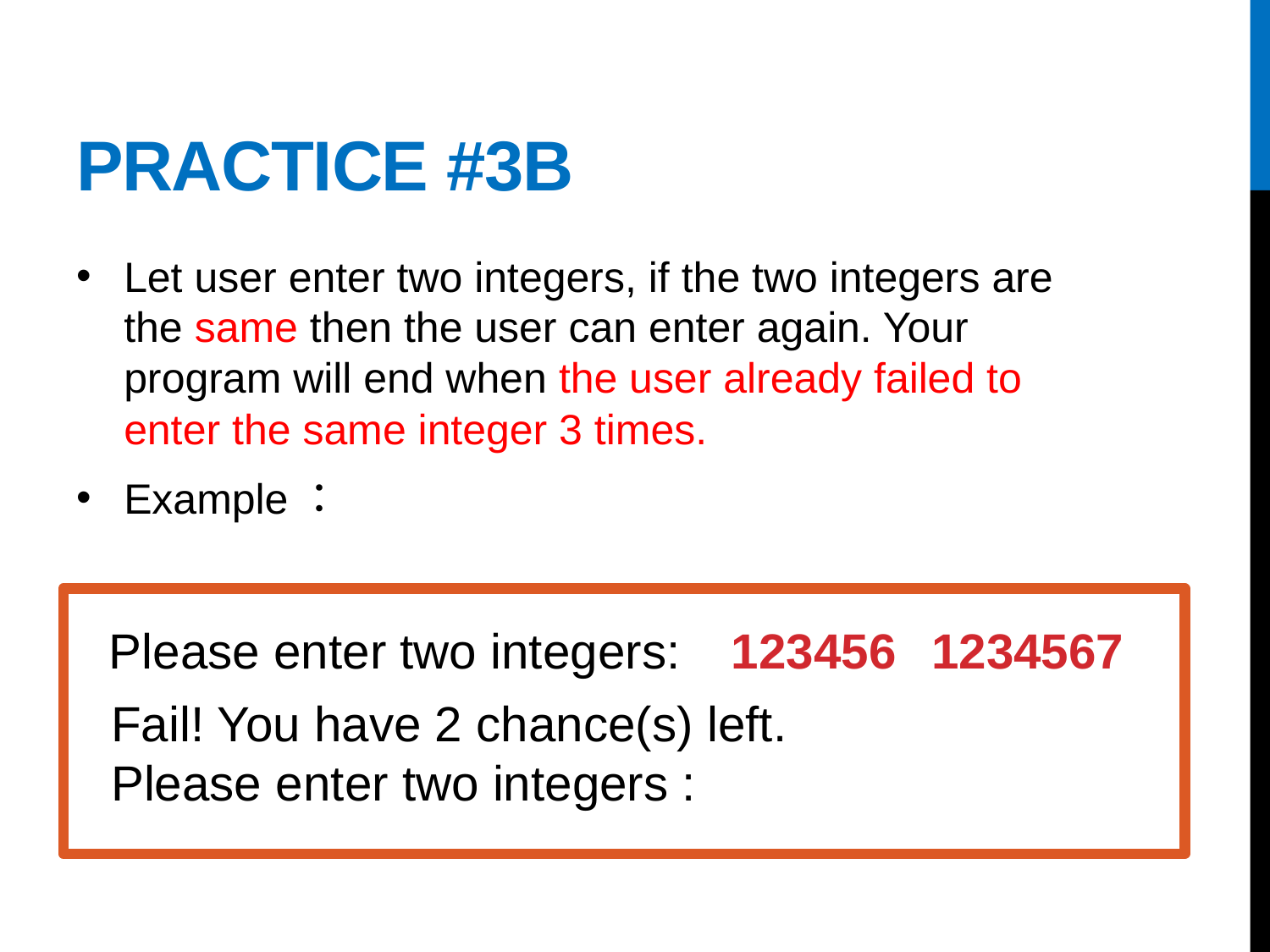

# Practice #3B
Let user enter two integers, if the two integers are the same then the user can enter again. Your program will end when the user already failed to enter the same integer 3 times.
Example：

Please enter two integers:
123456
1234567
Fail! You have 2 chance(s) left.
Please enter two integers :